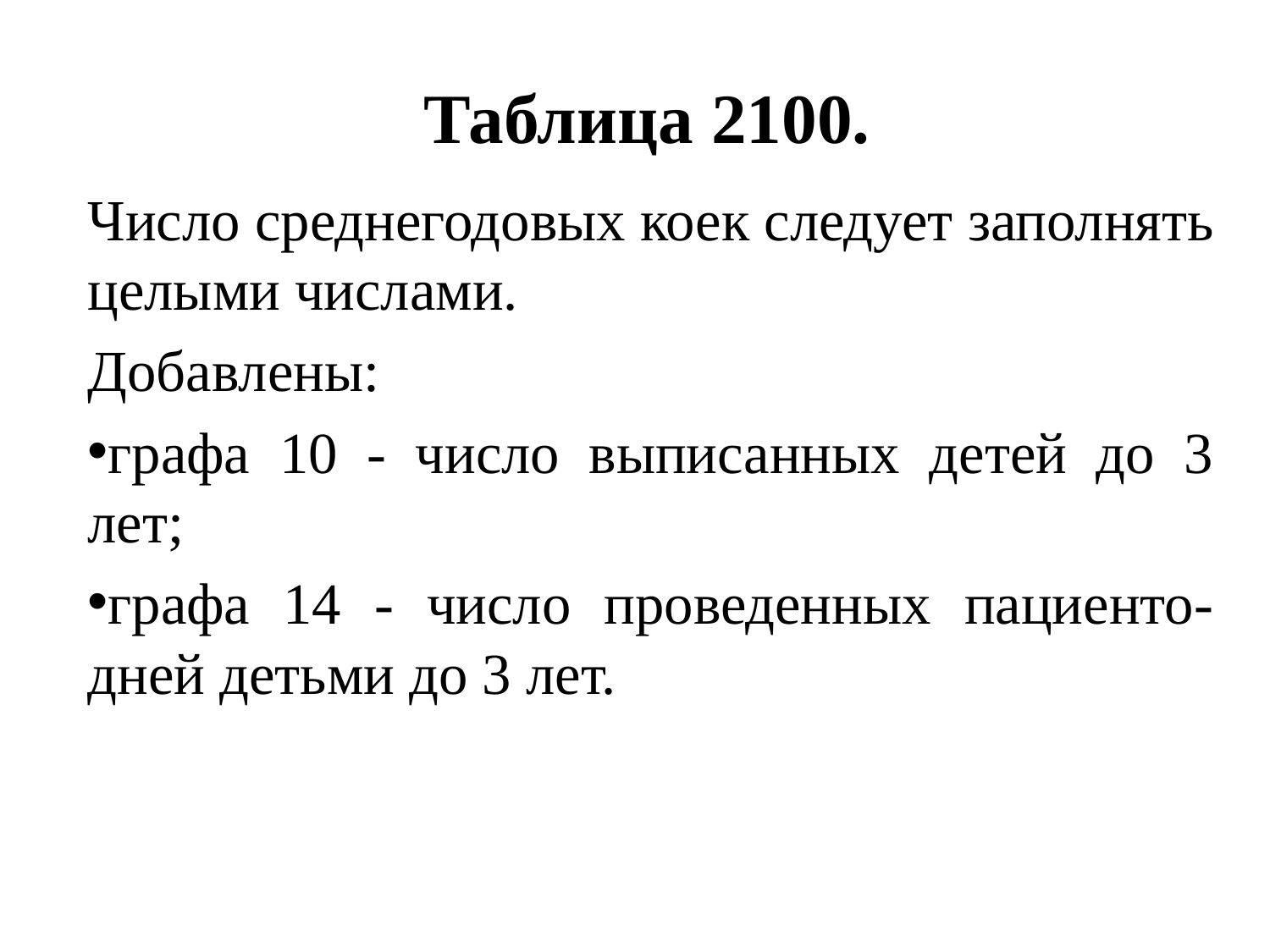

# Таблица 2100.
Число среднегодовых коек следует заполнять целыми числами.
Добавлены:
графа 10 - число выписанных детей до 3 лет;
графа 14 - число проведенных пациенто-дней детьми до 3 лет.